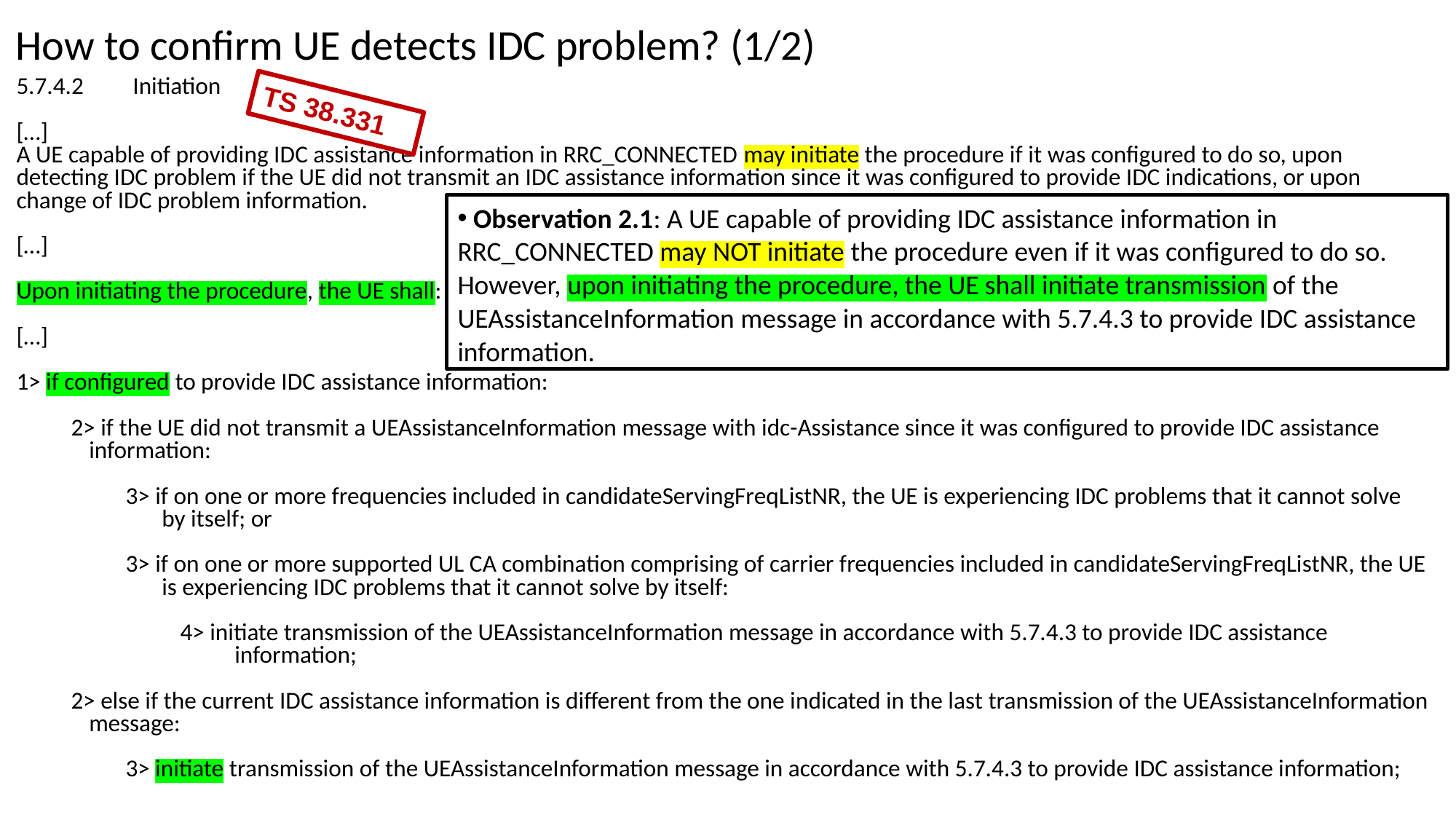

# How to confirm UE detects IDC problem? (1/2)
5.7.4.2         Initiation

[…]
A UE capable of providing IDC assistance information in RRC_CONNECTED may initiate the procedure if it was configured to do so, upon detecting IDC problem if the UE did not transmit an IDC assistance information since it was configured to provide IDC indications, or upon change of IDC problem information.

[…]

Upon initiating the procedure, the UE shall:

[…]

1> if configured to provide IDC assistance information:

2> if the UE did not transmit a UEAssistanceInformation message with idc-Assistance since it was configured to provide IDC assistance information:

3> if on one or more frequencies included in candidateServingFreqListNR, the UE is experiencing IDC problems that it cannot solve by itself; or

3> if on one or more supported UL CA combination comprising of carrier frequencies included in candidateServingFreqListNR, the UE is experiencing IDC problems that it cannot solve by itself:

4> initiate transmission of the UEAssistanceInformation message in accordance with 5.7.4.3 to provide IDC assistance information;

2> else if the current IDC assistance information is different from the one indicated in the last transmission of the UEAssistanceInformation message:

3> initiate transmission of the UEAssistanceInformation message in accordance with 5.7.4.3 to provide IDC assistance information;
TS 38.331
 Observation 2.1: A UE capable of providing IDC assistance information in RRC_CONNECTED may NOT initiate the procedure even if it was configured to do so. However, upon initiating the procedure, the UE shall initiate transmission of the UEAssistanceInformation message in accordance with 5.7.4.3 to provide IDC assistance information.